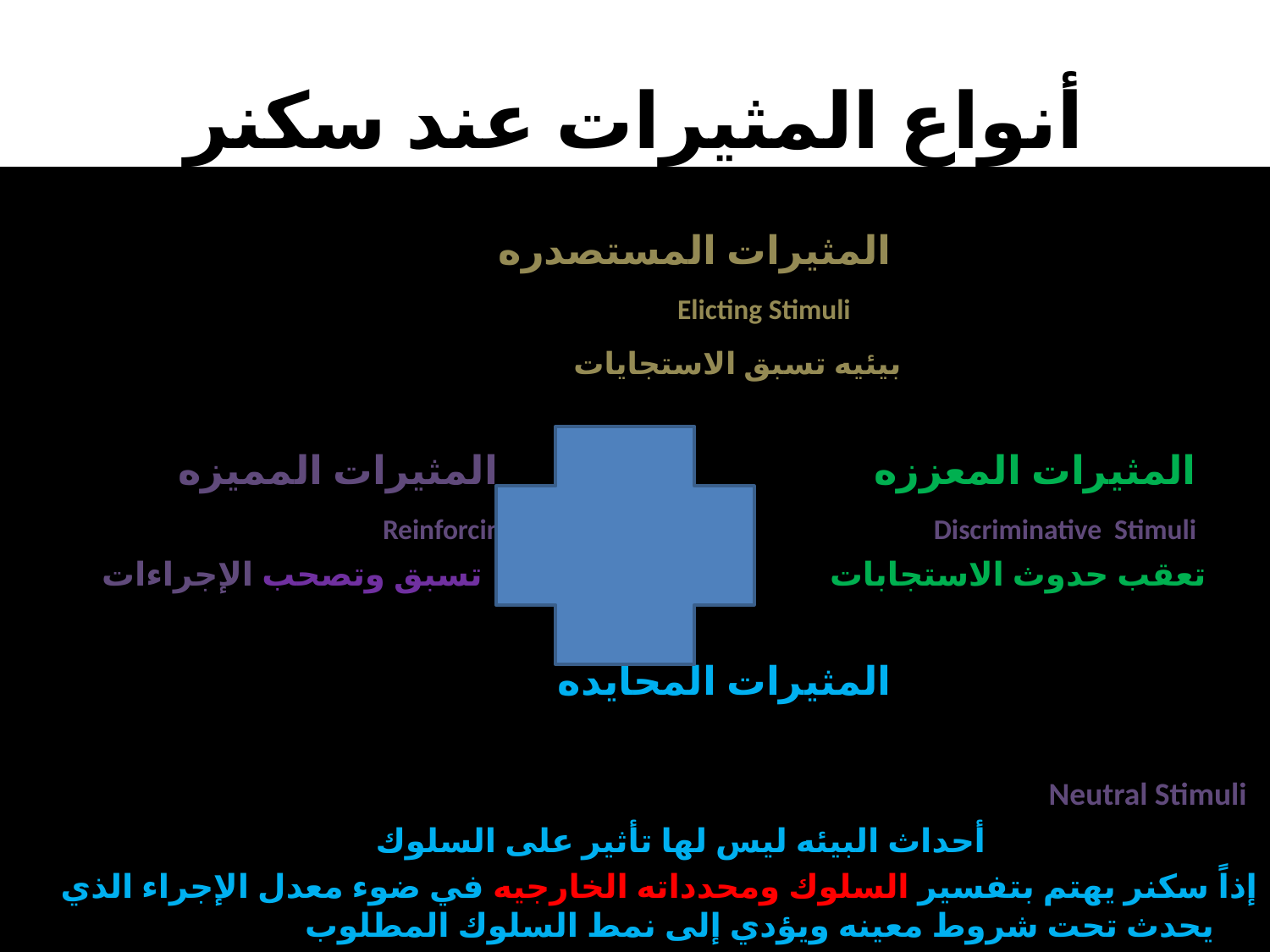

# أنواع المثيرات عند سكنر

                                    المثيرات المستصدره
                                        Elicting Stimuli
                                   بيئيه تسبق الاستجايات

      المثيرات المعززه                                     المثيرات المميزه
      Reinforcing Stimuli Stimuli                                      Discriminative  Stimuli
      تعقب حدوث الاستجابات                                         تسبق وتصحب الإجراءات

                                    المثيرات المحايده

 Neutral Stimuli
                                أحداث البيئه ليس لها تأثير على السلوك
إذاً سكنر يهتم بتفسير السلوك ومحدداته الخارجيه في ضوء معدل الإجراء الذي يحدث تحت شروط معينه ويؤدي إلى نمط السلوك المطلوب